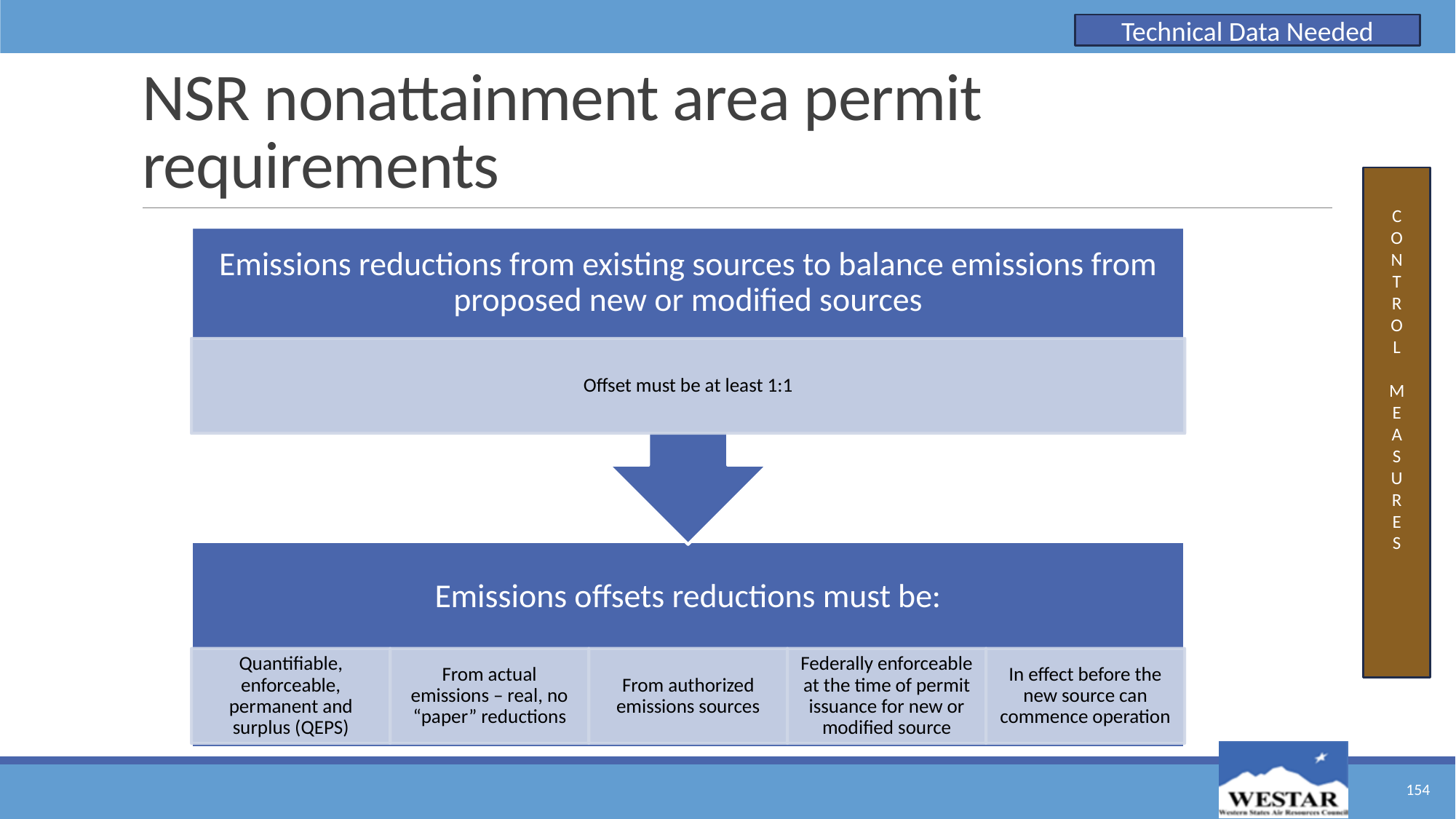

Technical Data Needed
# NSR nonattainment area permit requirements
C
O
N
T
R
O
L

M
E
A
S
U
R
E
S

Emissions reductions from existing sources to balance emissions from proposed new or modified sources

Offset must be at least 1:1

Emissions offsets reductions must be:

Quantifiable, enforceable, permanent and surplus (QEPS)

From actual emissions – real, no “paper” reductions

From authorized emissions sources

Federally enforceable at the time of permit issuance for new or modified source

In effect before the new source can commence operation
154